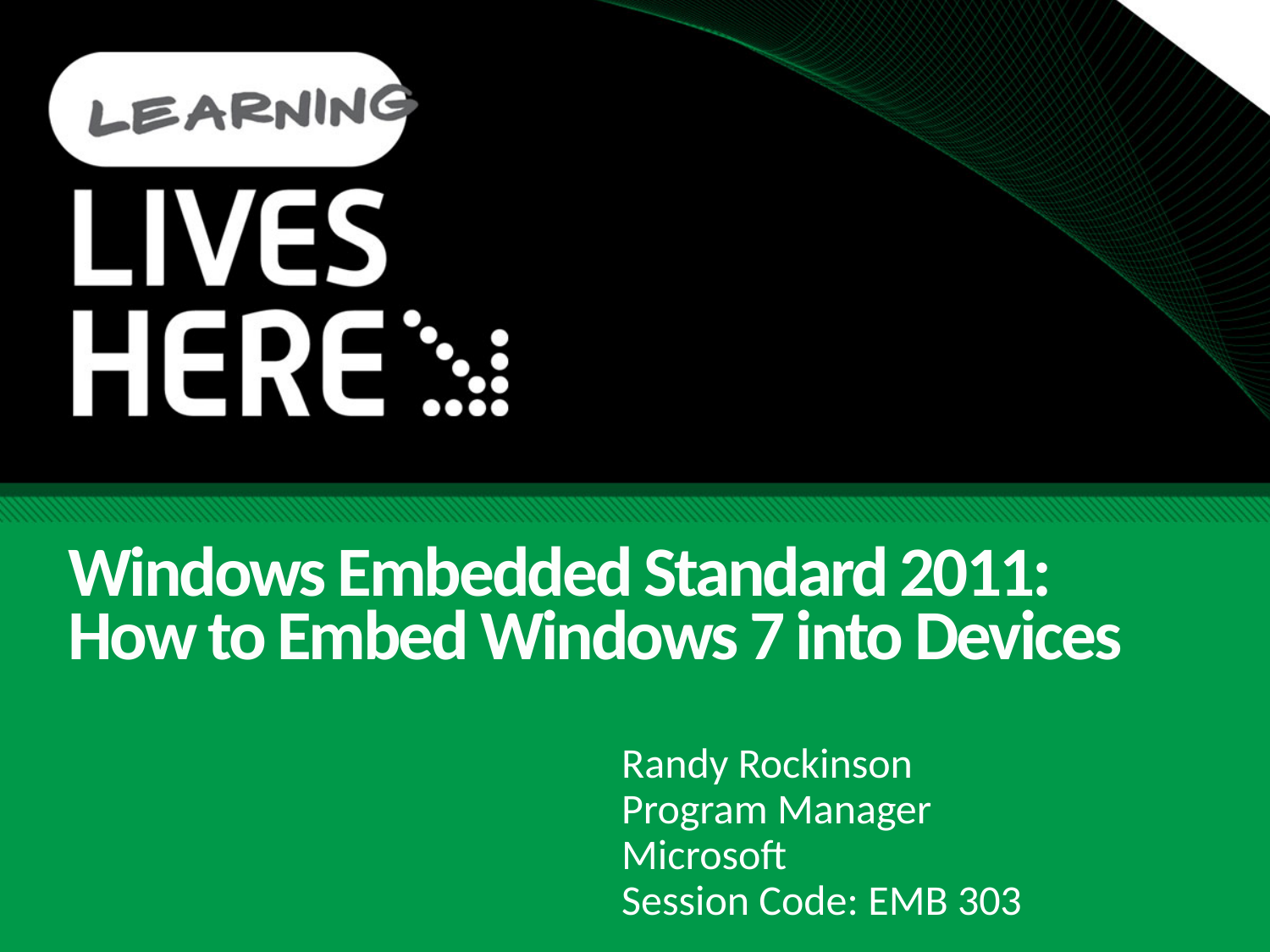

# Windows Embedded Standard 2011: How to Embed Windows 7 into Devices
Randy Rockinson
Program Manager
Microsoft
Session Code: EMB 303